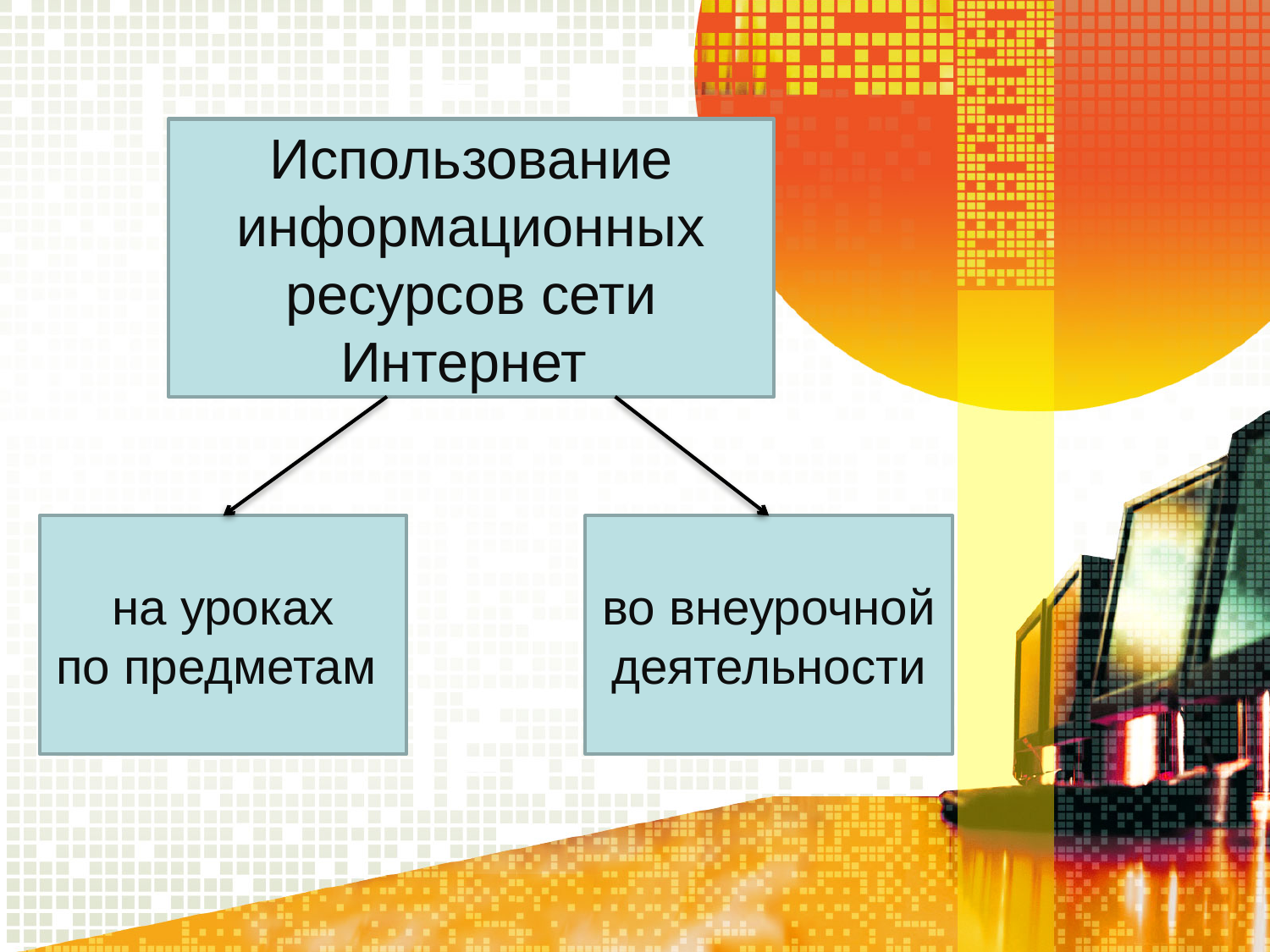

Использование информационных ресурсов сети Интернет
на уроках
по предметам
во внеурочной деятельности